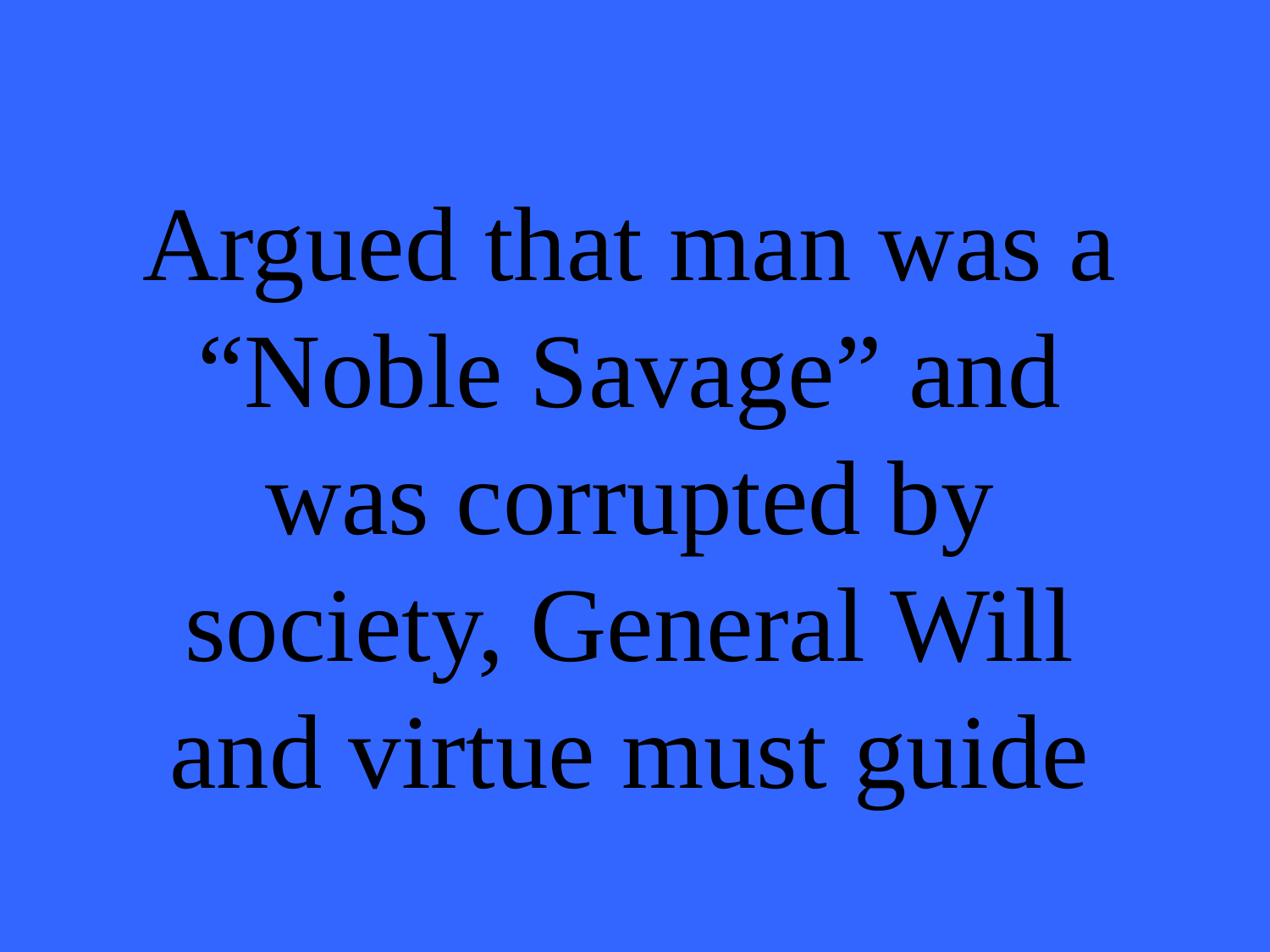

# Argued that man was a “Noble Savage” and was corrupted by society, General Will and virtue must guide